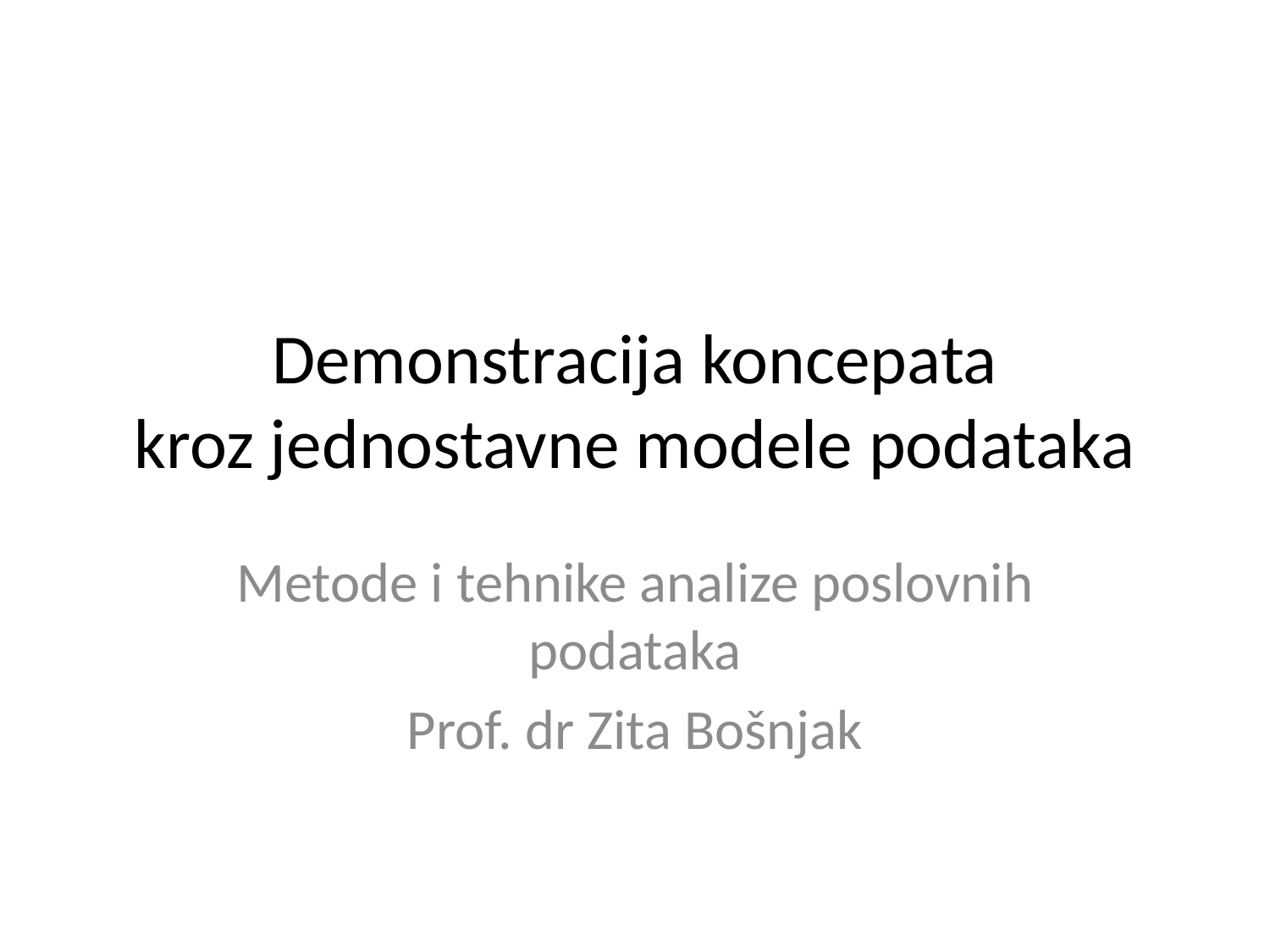

# Demonstracija koncepata kroz jednostavne modele podataka
Metode i tehnike analize poslovnih podataka
Prof. dr Zita Bošnjak